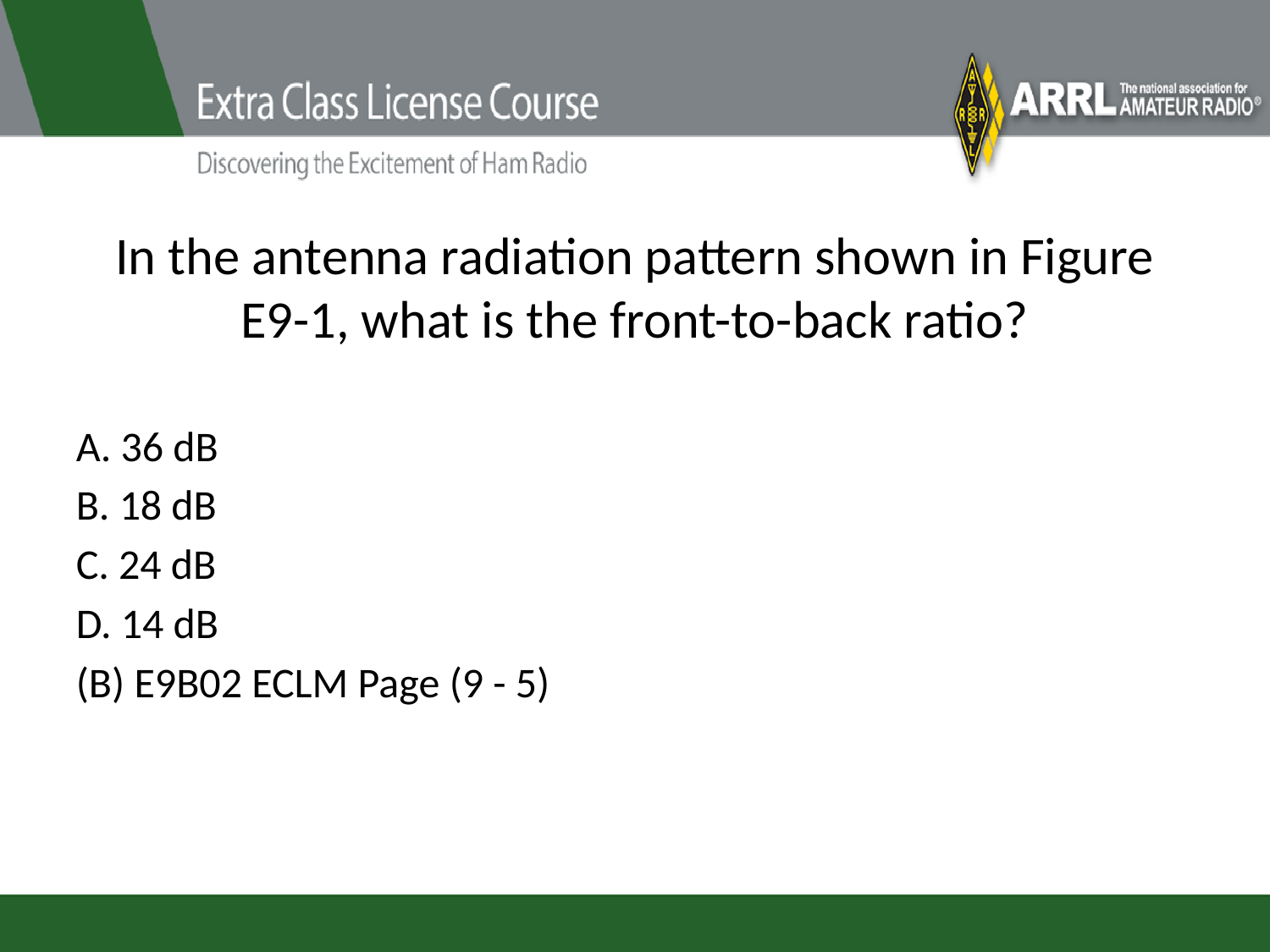

# In the antenna radiation pattern shown in Figure E9-1, what is the front-to-back ratio?
A. 36 dB
B. 18 dB
C. 24 dB
D. 14 dB
(B) E9B02 ECLM Page (9 - 5)